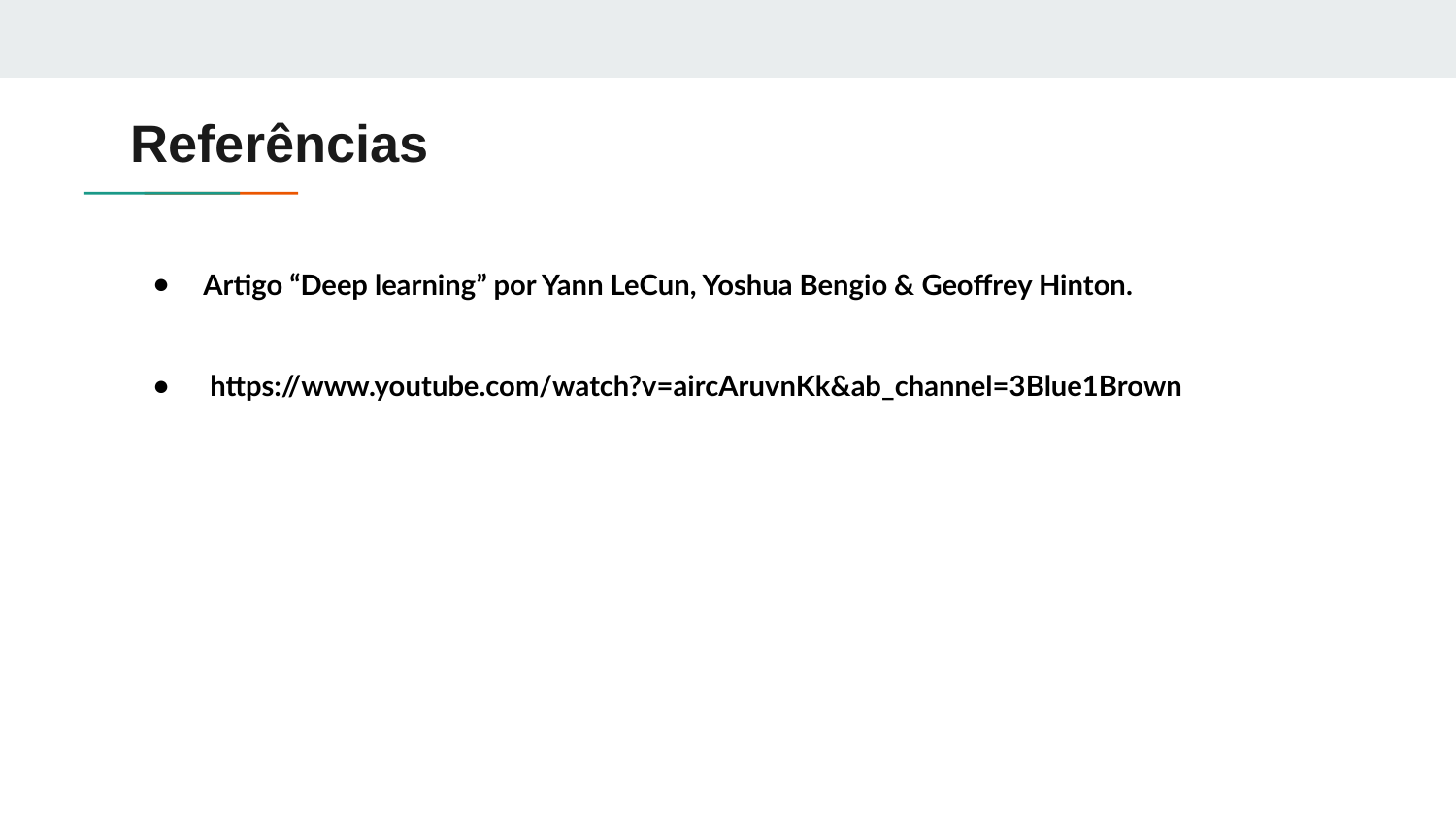

# Referências

Artigo “Deep learning” por Yann LeCun, Yoshua Bengio & Geoffrey Hinton.

 https://www.youtube.com/watch?v=aircAruvnKk&ab_channel=3Blue1Brown